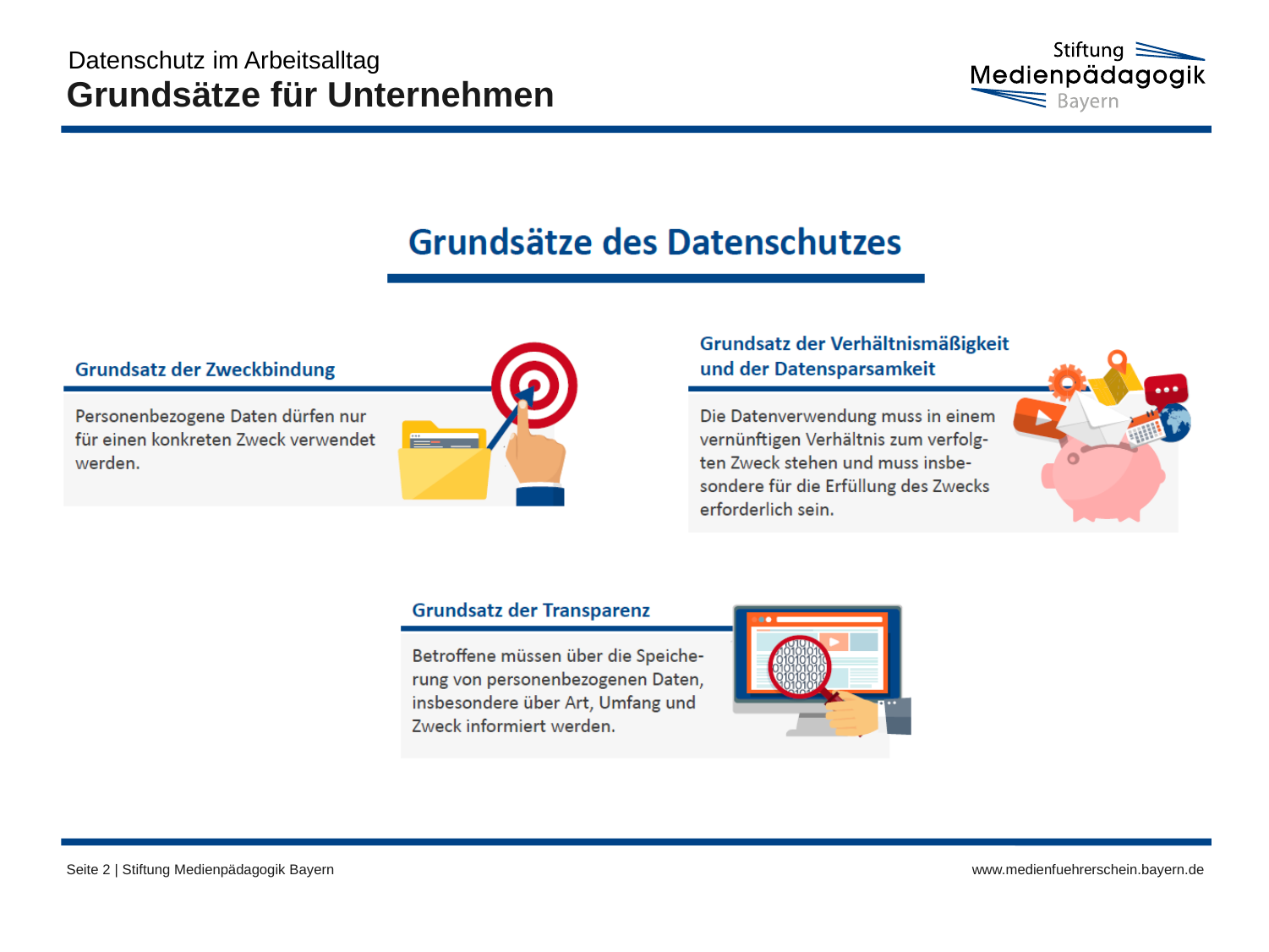

Datenschutz im Arbeitsalltag
# Grundsätze für Unternehmen